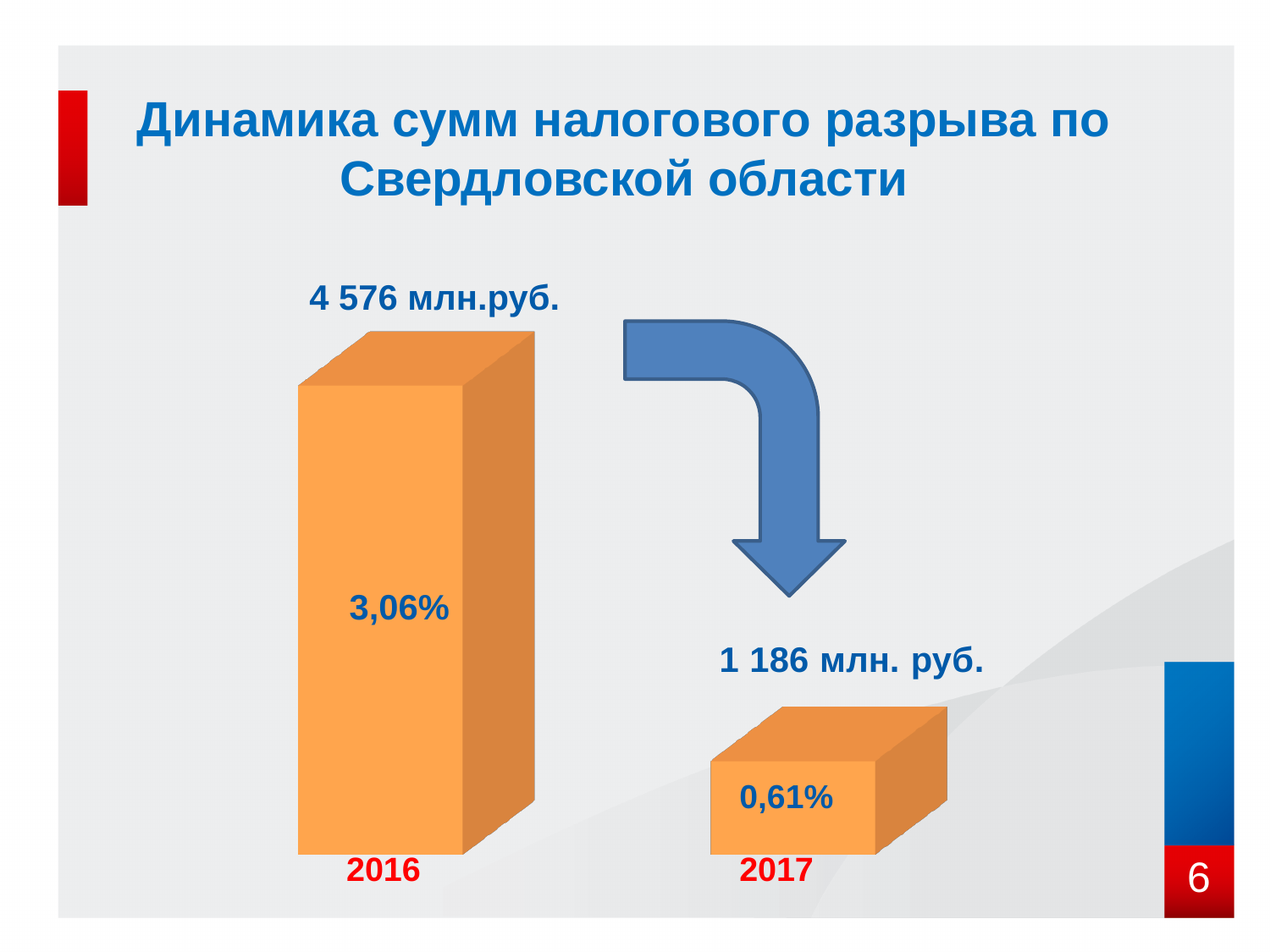

# Динамика сумм налогового разрыва по Свердловской области

[unsupported chart]

4 576 млн.руб.

3,06%
6